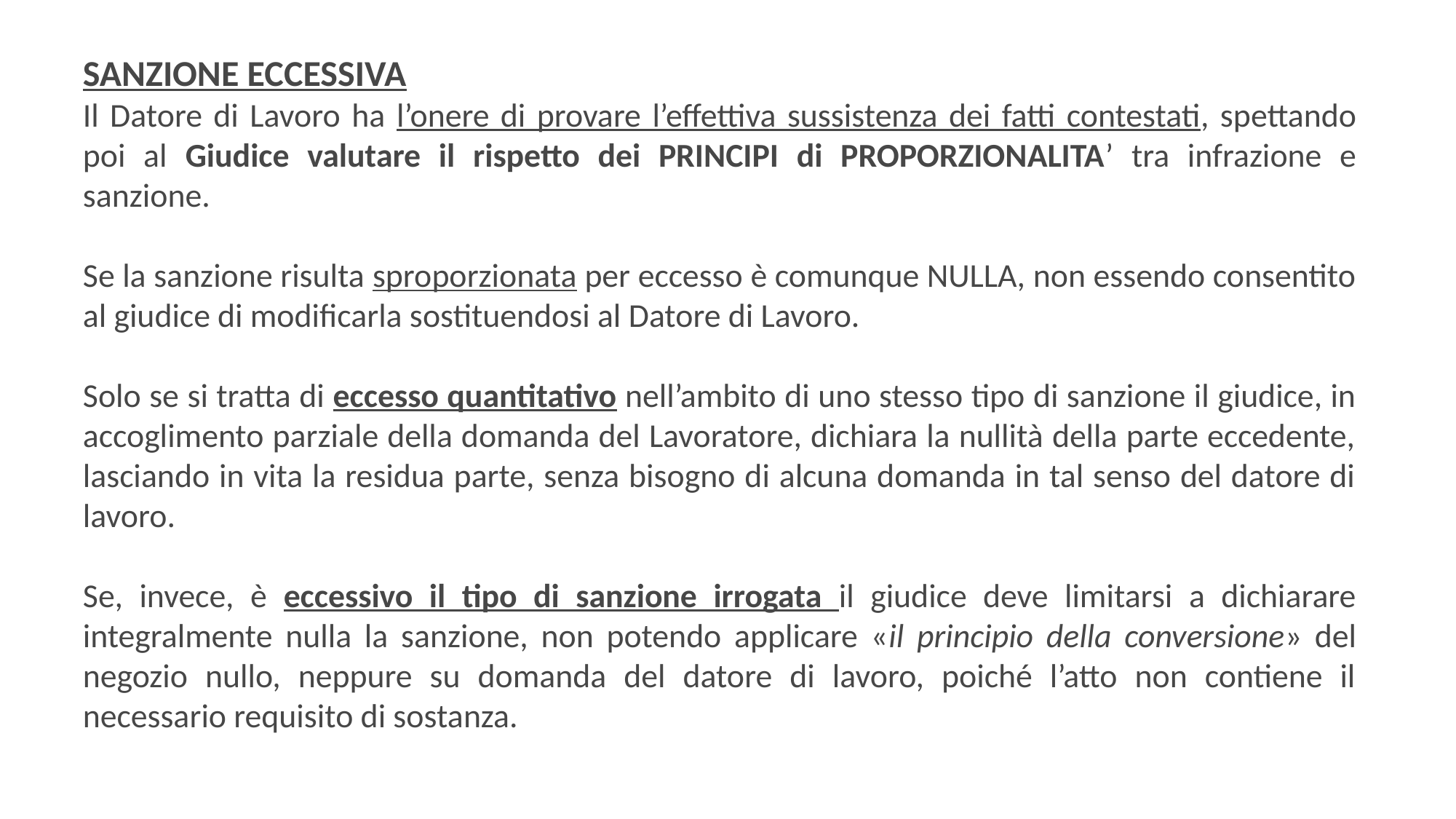

SANZIONE ECCESSIVA
Il Datore di Lavoro ha l’onere di provare l’effettiva sussistenza dei fatti contestati, spettando poi al Giudice valutare il rispetto dei PRINCIPI di PROPORZIONALITA’ tra infrazione e sanzione.

Se la sanzione risulta sproporzionata per eccesso è comunque NULLA, non essendo consentito al giudice di modificarla sostituendosi al Datore di Lavoro.

Solo se si tratta di eccesso quantitativo nell’ambito di uno stesso tipo di sanzione il giudice, in accoglimento parziale della domanda del Lavoratore, dichiara la nullità della parte eccedente, lasciando in vita la residua parte, senza bisogno di alcuna domanda in tal senso del datore di lavoro.

Se, invece, è eccessivo il tipo di sanzione irrogata il giudice deve limitarsi a dichiarare integralmente nulla la sanzione, non potendo applicare «il principio della conversione» del negozio nullo, neppure su domanda del datore di lavoro, poiché l’atto non contiene il necessario requisito di sostanza.